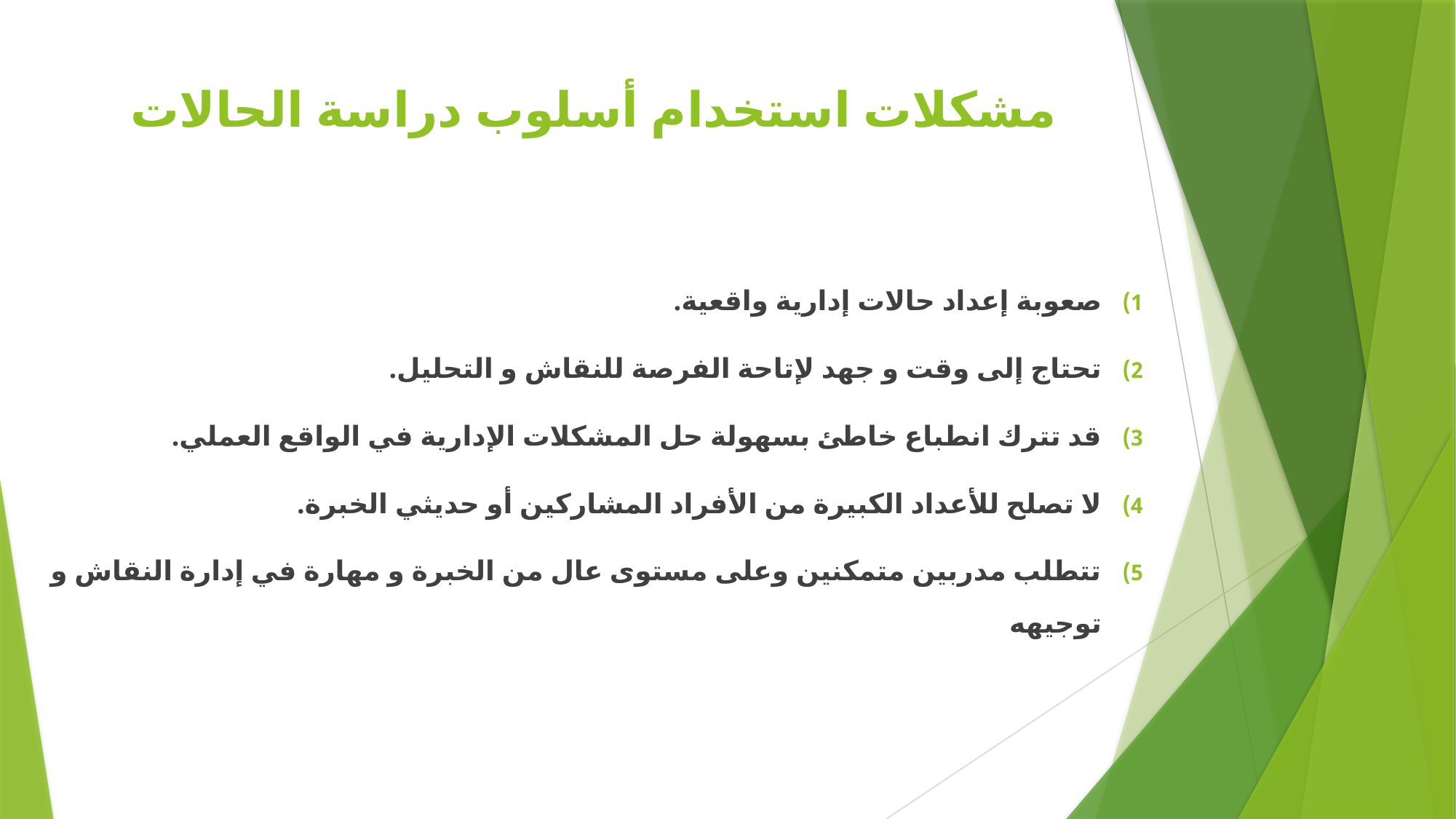

# مشكلات استخدام أسلوب دراسة الحالات
صعوبة إعداد حالات إدارية واقعية.
تحتاج إلى وقت و جهد لإتاحة الفرصة للنقاش و التحليل.
قد تترك انطباع خاطئ بسهولة حل المشكلات الإدارية في الواقع العملي.
لا تصلح للأعداد الكبيرة من الأفراد المشاركين أو حديثي الخبرة.
تتطلب مدربين متمكنين وعلى مستوى عال من الخبرة و مهارة في إدارة النقاش و توجيهه